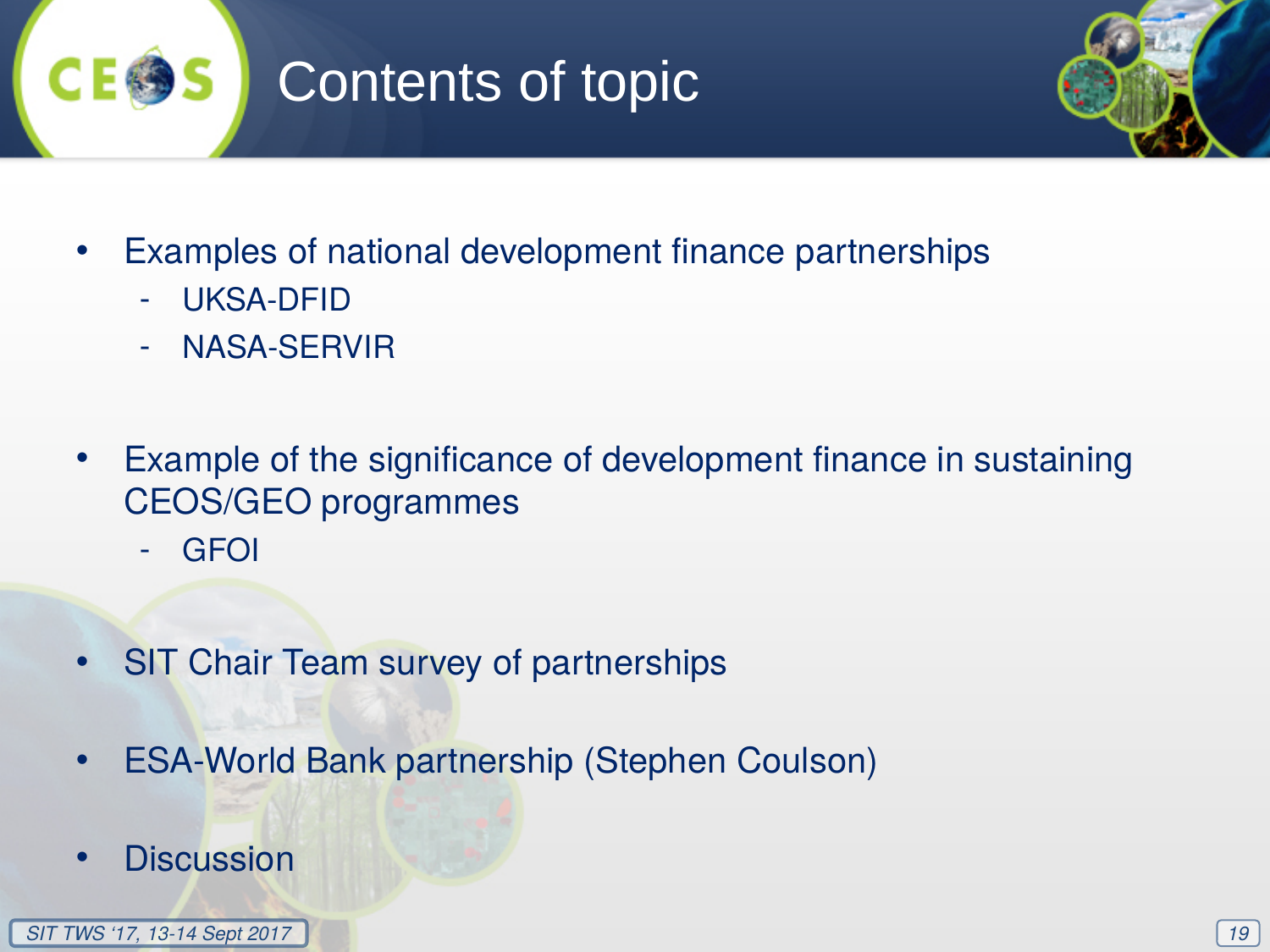

Contents of topic
Examples of national development finance partnerships
UKSA-DFID
NASA-SERVIR

Example of the significance of development finance in sustaining CEOS/GEO programmes
GFOI

SIT Chair Team survey of partnerships

ESA-World Bank partnership (Stephen Coulson)

Discussion
19